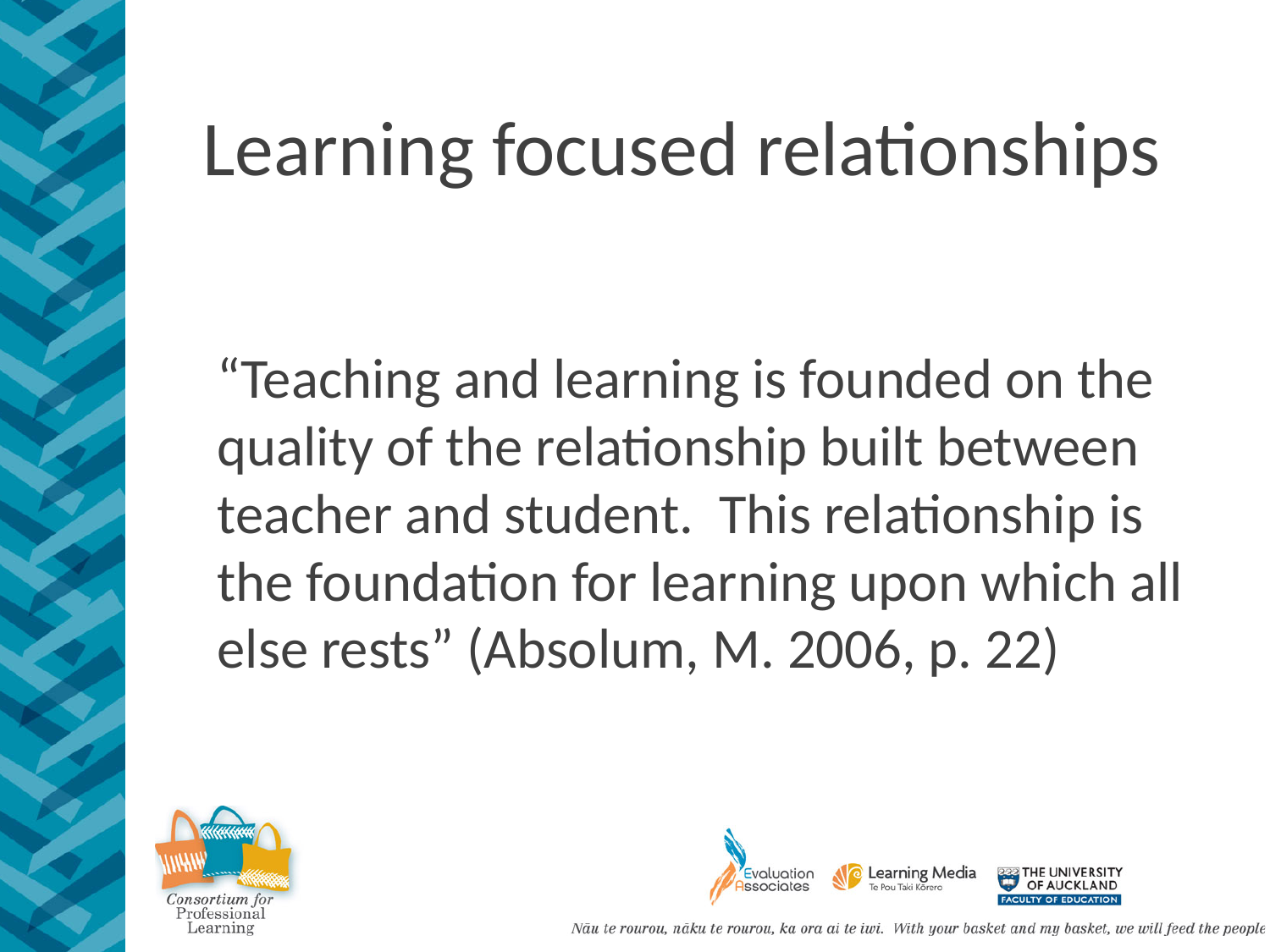

# Learning focused relationships
	“Teaching and learning is founded on the quality of the relationship built between teacher and student.  This relationship is the foundation for learning upon which all else rests” (Absolum, M. 2006, p. 22)